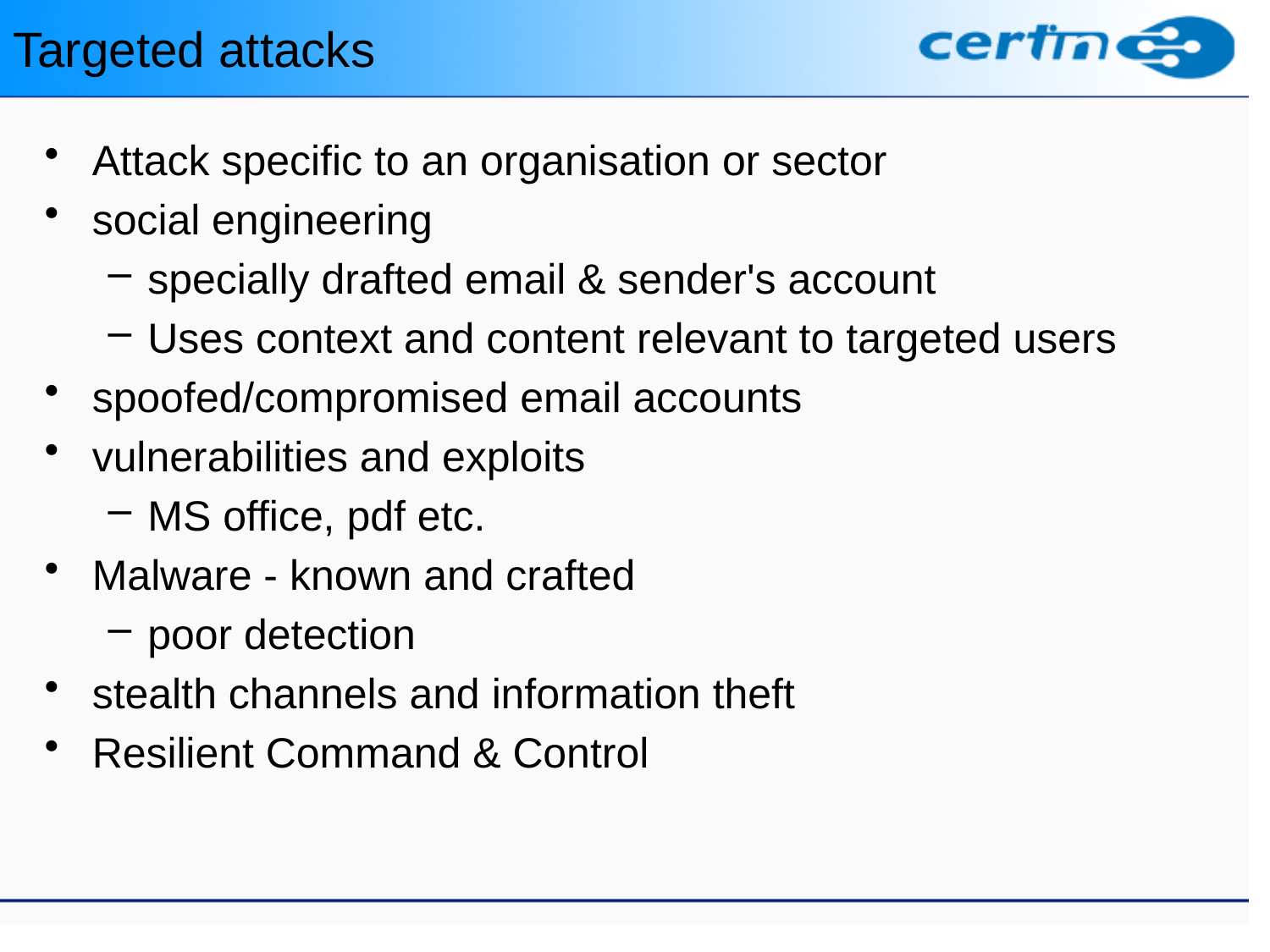

Targeted attacks
Attack specific to an organisation or sector
social engineering
specially drafted email & sender's account
Uses context and content relevant to targeted users
spoofed/compromised email accounts
vulnerabilities and exploits
MS office, pdf etc.
Malware - known and crafted
poor detection
stealth channels and information theft
Resilient Command & Control